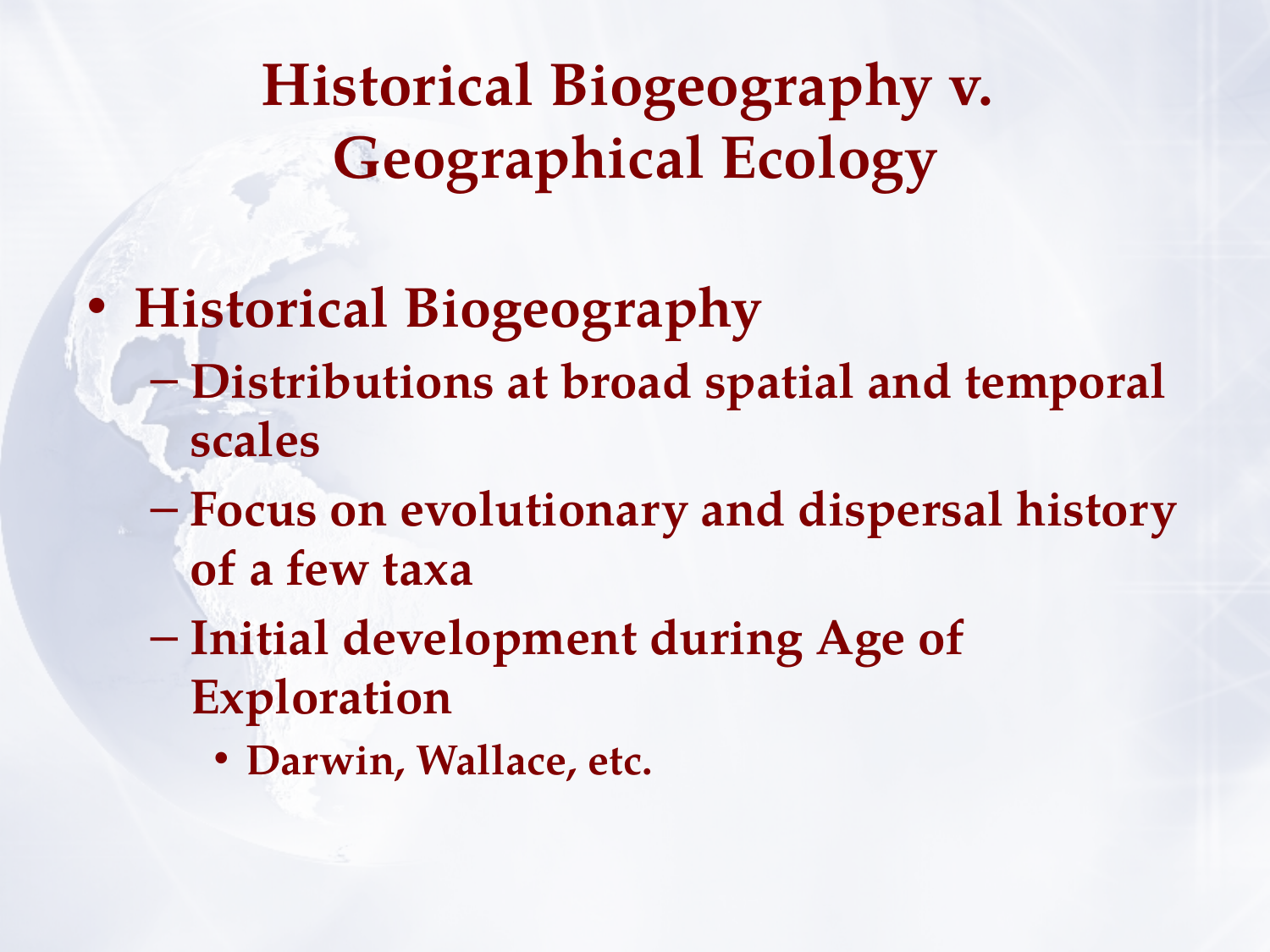

# Historical Biogeography v. Geographical Ecology
Historical Biogeography
Distributions at broad spatial and temporal scales
Focus on evolutionary and dispersal history of a few taxa
Initial development during Age of Exploration
Darwin, Wallace, etc.